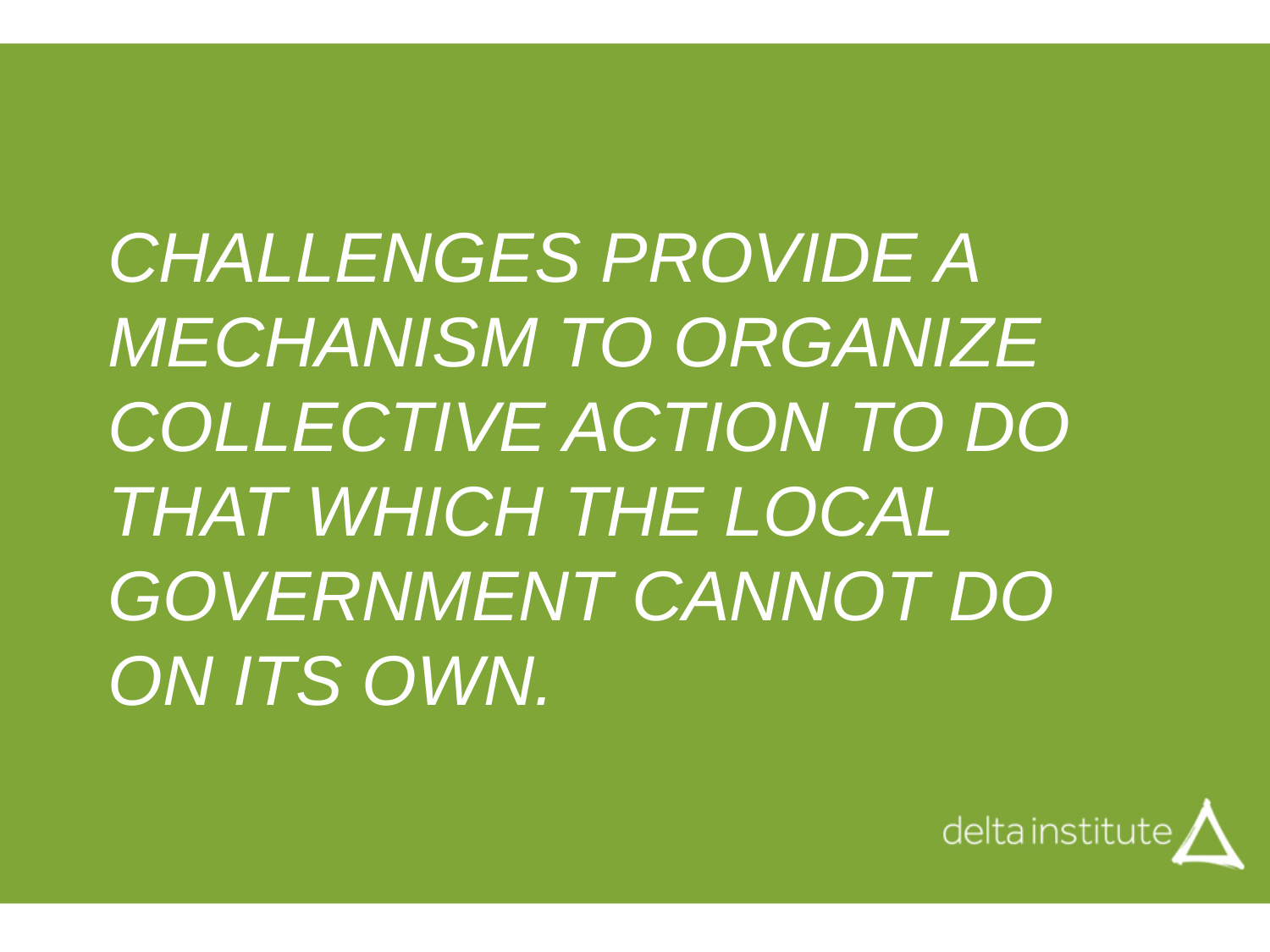

# CHALLENGES PROVIDE A MECHANISM TO ORGANIZE COLLECTIVE ACTION TO DO THAT WHICH THE LOCAL GOVERNMENT CANNOT DO ON ITS OWN.